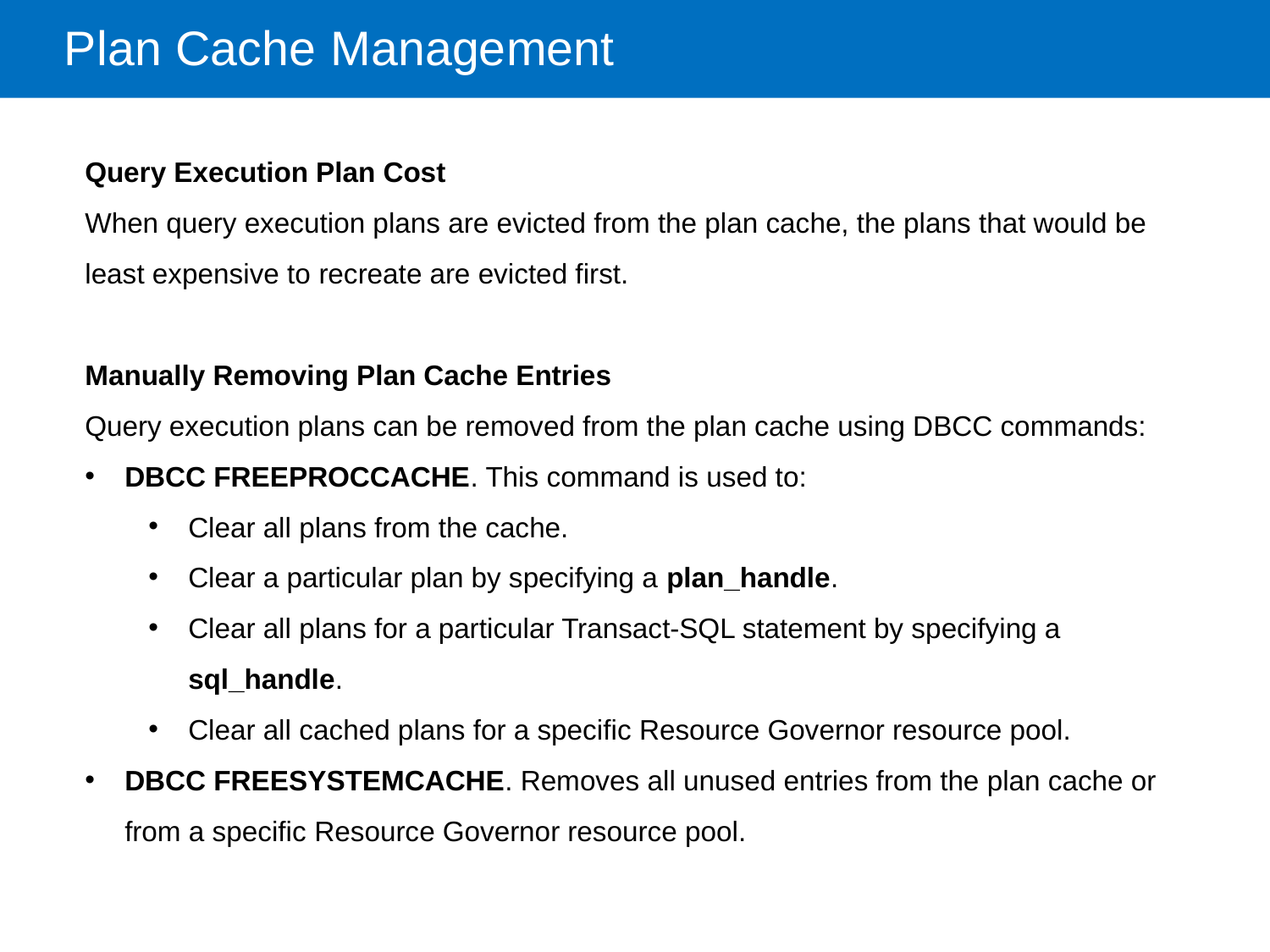

Plan Cache Management
Query Execution Plan Cost
When query execution plans are evicted from the plan cache, the plans that would be least expensive to recreate are evicted first.

Manually Removing Plan Cache Entries
Query execution plans can be removed from the plan cache using DBCC commands:
DBCC FREEPROCCACHE. This command is used to:
Clear all plans from the cache.
Clear a particular plan by specifying a plan_handle.
Clear all plans for a particular Transact-SQL statement by specifying a sql_handle.
Clear all cached plans for a specific Resource Governor resource pool.
DBCC FREESYSTEMCACHE. Removes all unused entries from the plan cache or from a specific Resource Governor resource pool.